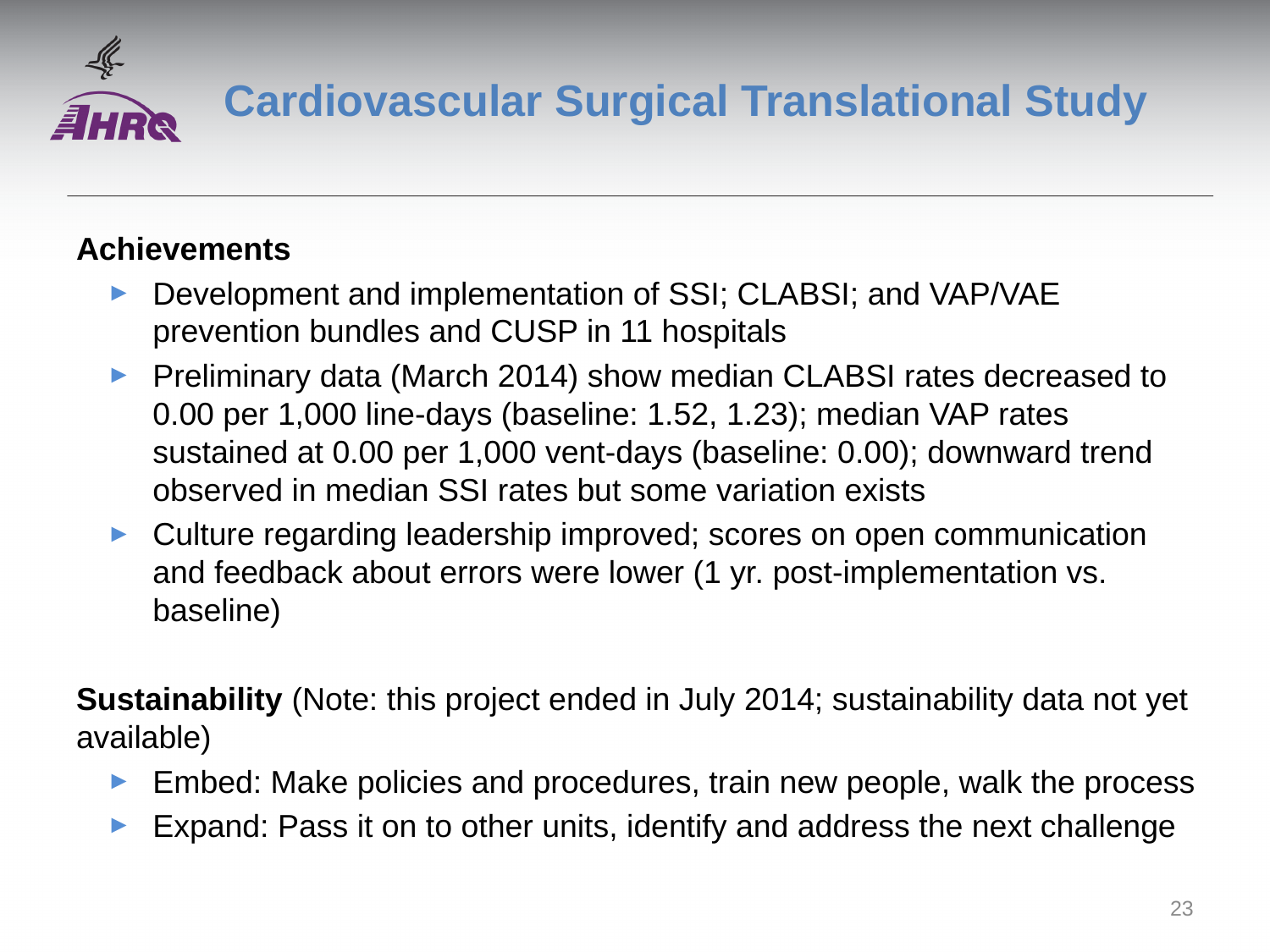

# Cardiovascular Surgical Translational Study
Achievements
Development and implementation of SSI; CLABSI; and VAP/VAE prevention bundles and CUSP in 11 hospitals
Preliminary data (March 2014) show median CLABSI rates decreased to 0.00 per 1,000 line-days (baseline: 1.52, 1.23); median VAP rates sustained at 0.00 per 1,000 vent-days (baseline: 0.00); downward trend observed in median SSI rates but some variation exists
Culture regarding leadership improved; scores on open communication and feedback about errors were lower (1 yr. post-implementation vs. baseline)

Sustainability (Note: this project ended in July 2014; sustainability data not yet available)
Embed: Make policies and procedures, train new people, walk the process
Expand: Pass it on to other units, identify and address the next challenge
23